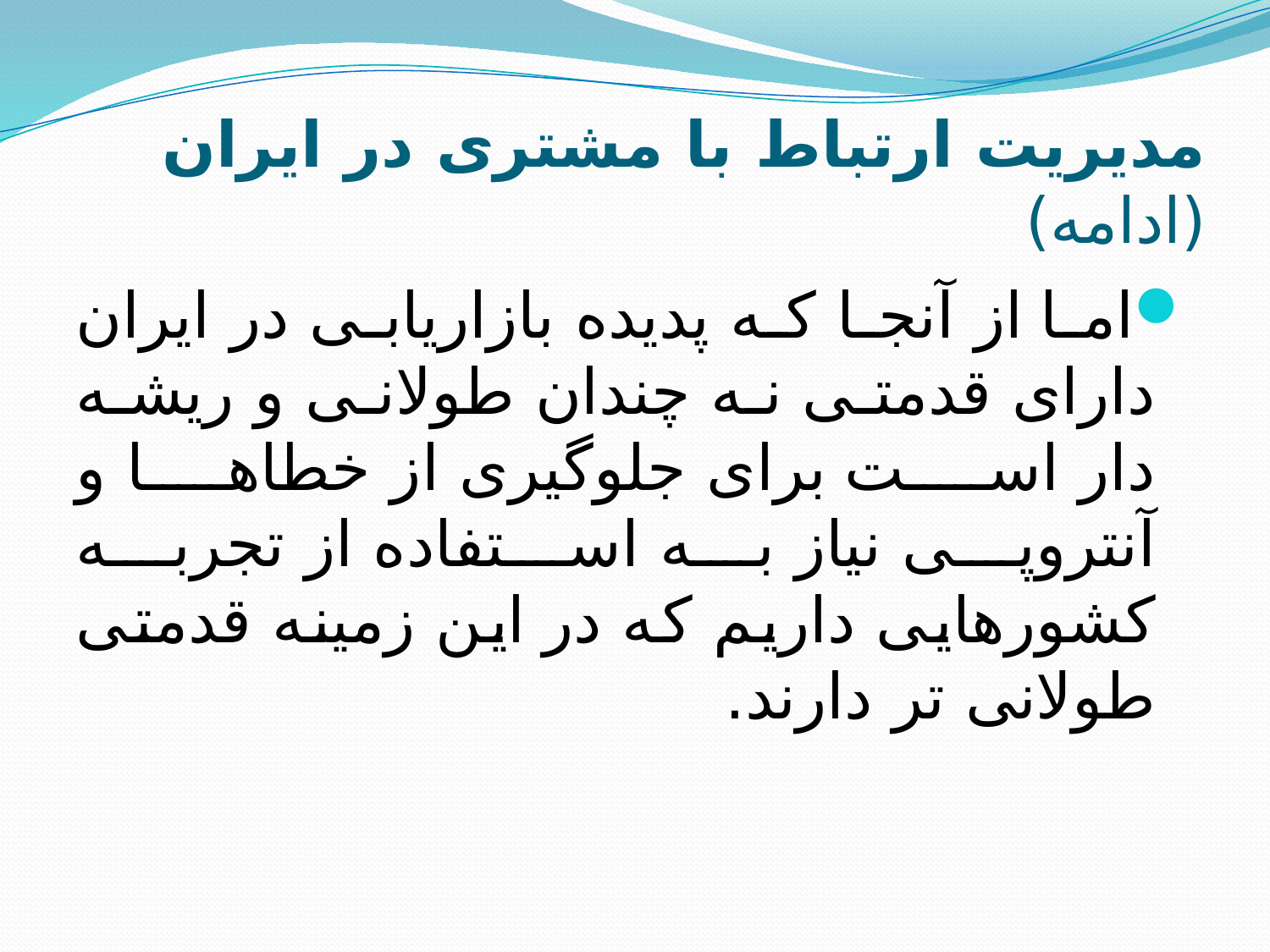

# مدیریت ارتباط با مشتری در ایران (ادامه)
اما از آنجا که پدیده بازاریابی در ایران دارای قدمتی نه چندان طولانی و ریشه دار است برای جلوگیری از خطاها و آنتروپی نیاز به استفاده از تجربه کشورهایی داریم که در این زمینه قدمتی طولانی تر دارند.